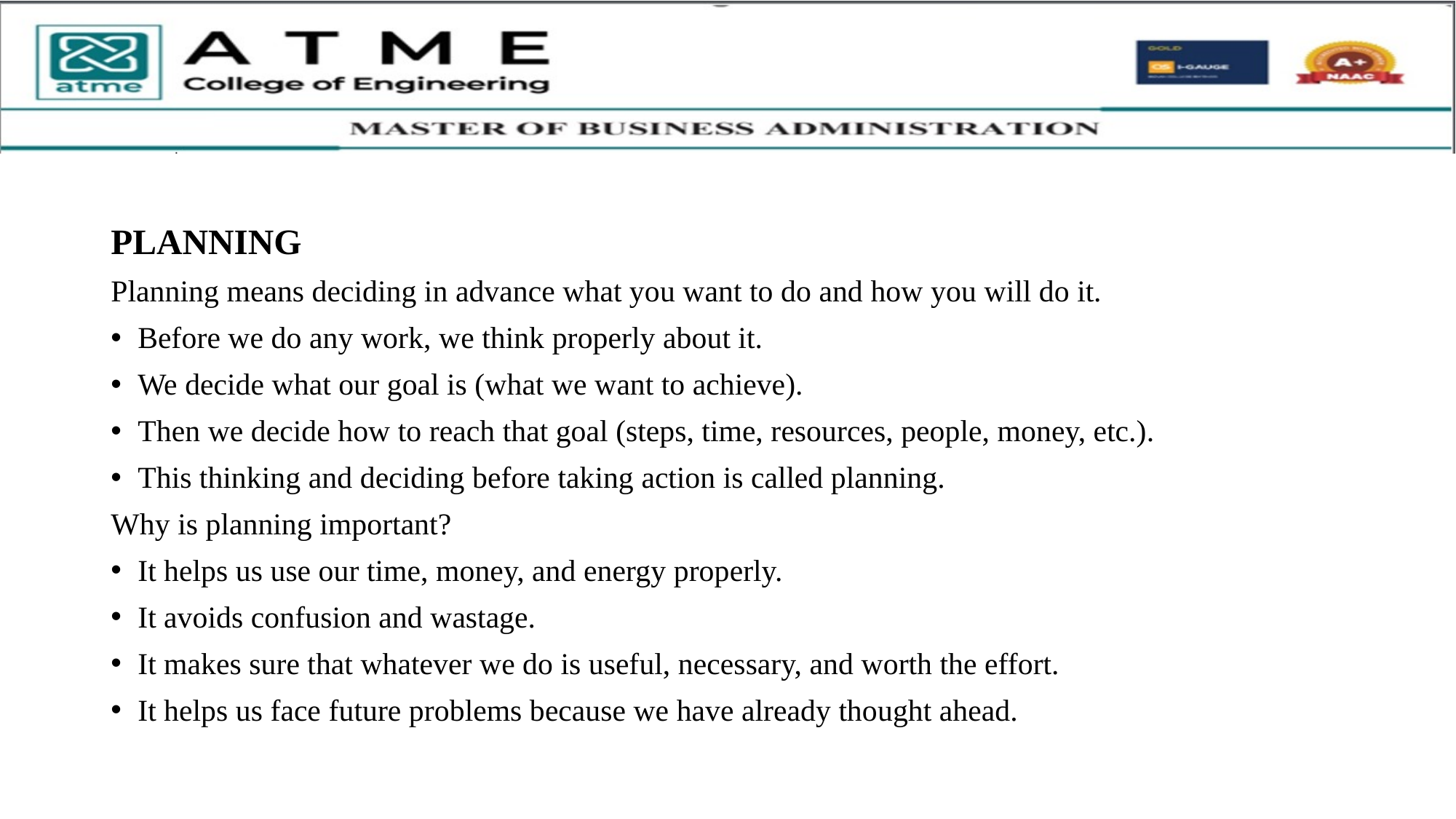

PLANNING
Planning means deciding in advance what you want to do and how you will do it.
Before we do any work, we think properly about it.
We decide what our goal is (what we want to achieve).
Then we decide how to reach that goal (steps, time, resources, people, money, etc.).
This thinking and deciding before taking action is called planning.
Why is planning important?
It helps us use our time, money, and energy properly.
It avoids confusion and wastage.
It makes sure that whatever we do is useful, necessary, and worth the effort.
It helps us face future problems because we have already thought ahead.